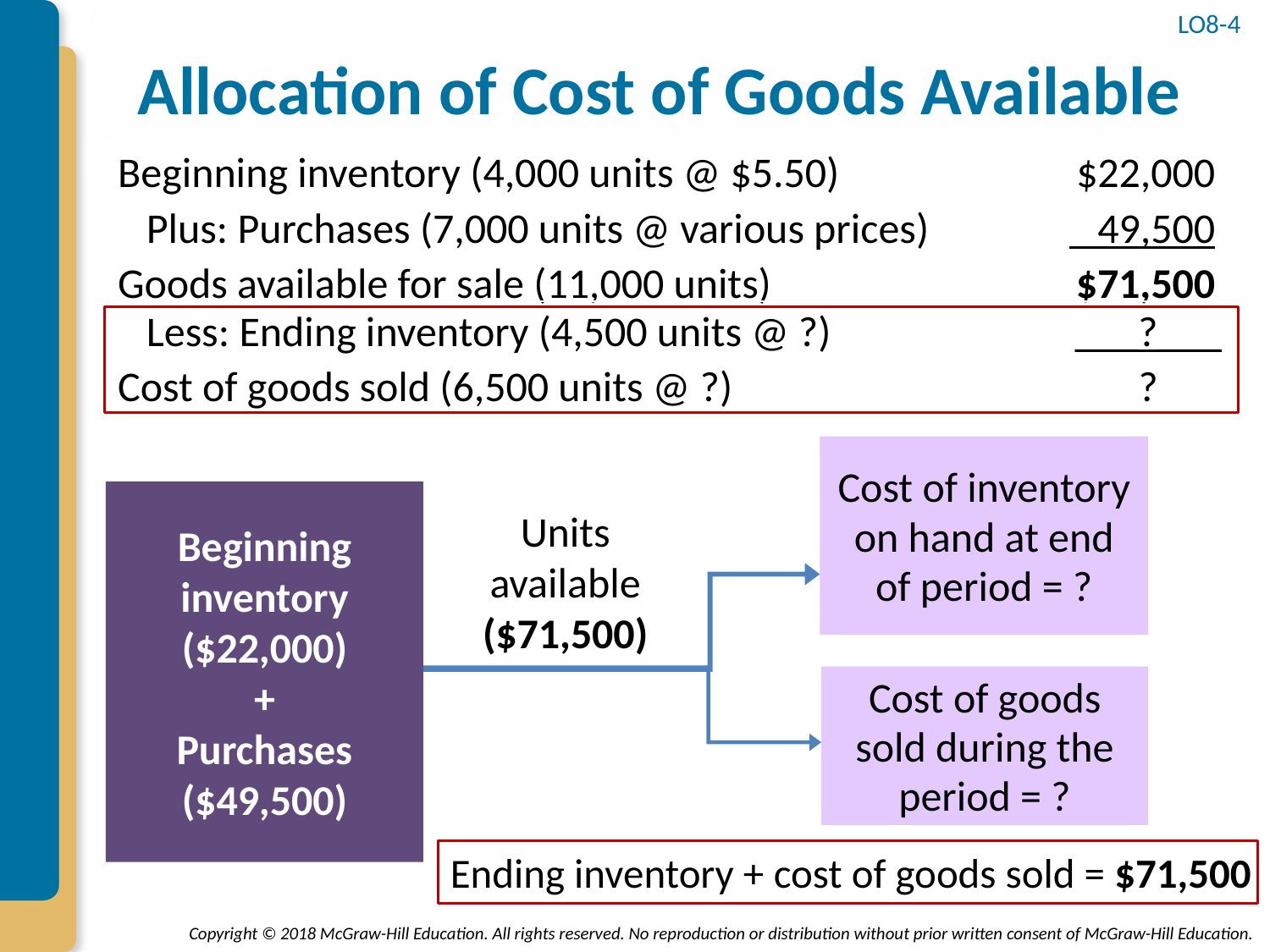

LO8-4
# Allocation of Cost of Goods Available
| Beginning inventory (4,000 units @ $5.50) | $22,000 |
| --- | --- |
| Plus: Purchases (7,000 units @ various prices) | 49,500 |
| Goods available for sale (11,000 units) | $71,500 |
| Less: Ending inventory (4,500 units @ ?) | \_\_\_?\_\_\_ |
| --- | --- |
| Cost of goods sold (6,500 units @ ?) | ? |

Cost of inventory
on hand at end of period = ?
Beginning inventory
($22,000)
+
Purchases
($49,500)
Units available
($71,500)

Cost of goods sold during the period = ?
Ending inventory + cost of goods sold = $71,500